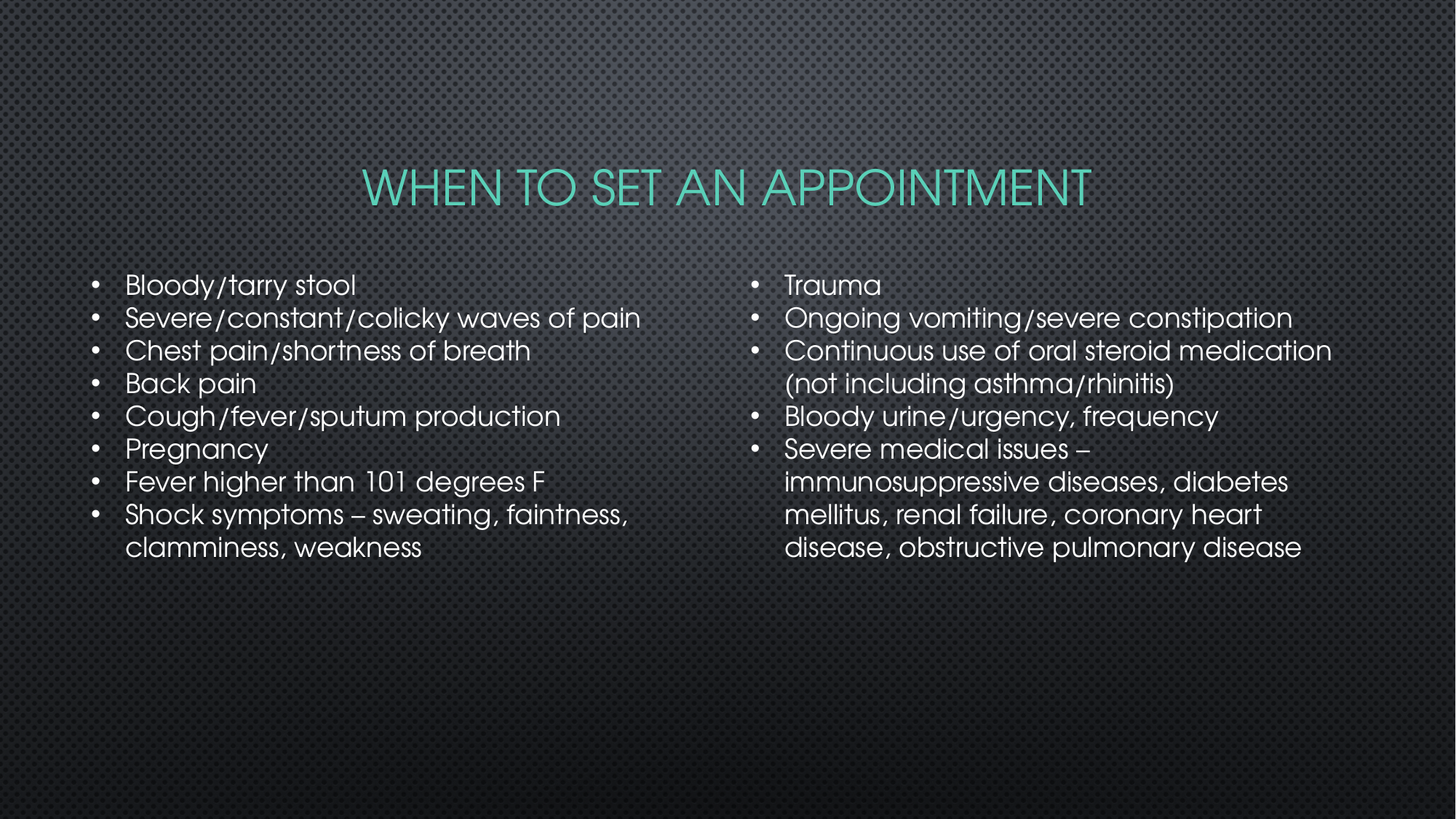

# When to set an appointment
Bloody/tarry stool
Severe/constant/colicky waves of pain
Chest pain/shortness of breath
Back pain
Cough/fever/sputum production
Pregnancy
Fever higher than 101 degrees F
Shock symptoms – sweating, faintness, clamminess, weakness
Trauma
Ongoing vomiting/severe constipation
Continuous use of oral steroid medication (not including asthma/rhinitis)
Bloody urine/urgency, frequency
Severe medical issues – immunosuppressive diseases, diabetes mellitus, renal failure, coronary heart disease, obstructive pulmonary disease